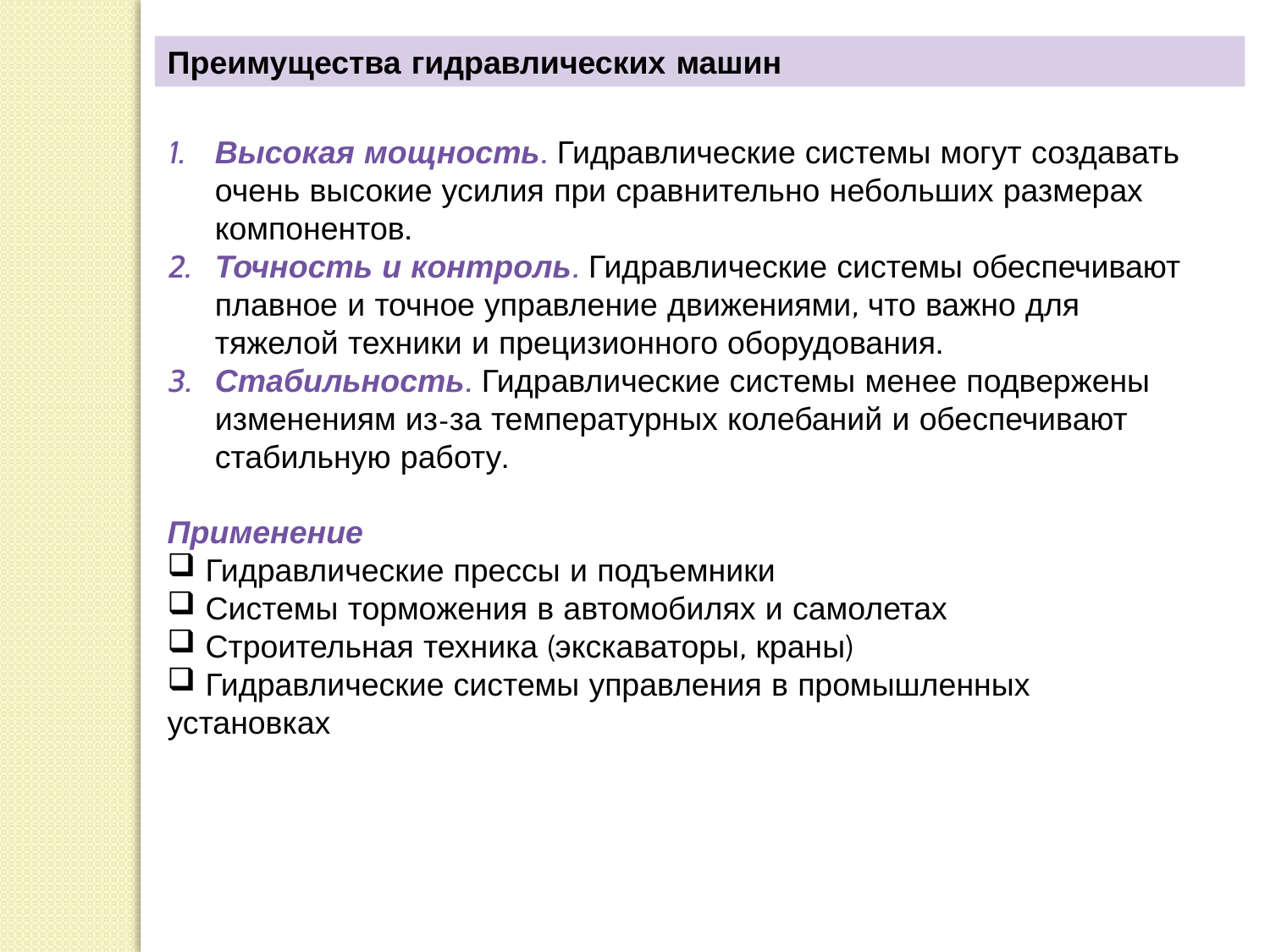

Преимущества гидравлических машин
Высокая мощность. Гидравлические системы могут создавать очень высокие усилия при сравнительно небольших размерах компонентов.
Точность и контроль. Гидравлические системы обеспечивают плавное и точное управление движениями, что важно для тяжелой техники и прецизионного оборудования.
Стабильность. Гидравлические системы менее подвержены изменениям из-за температурных колебаний и обеспечивают стабильную работу.
Применение
 Гидравлические прессы и подъемники
 Системы торможения в автомобилях и самолетах
 Строительная техника (экскаваторы, краны)
 Гидравлические системы управления в промышленных установках